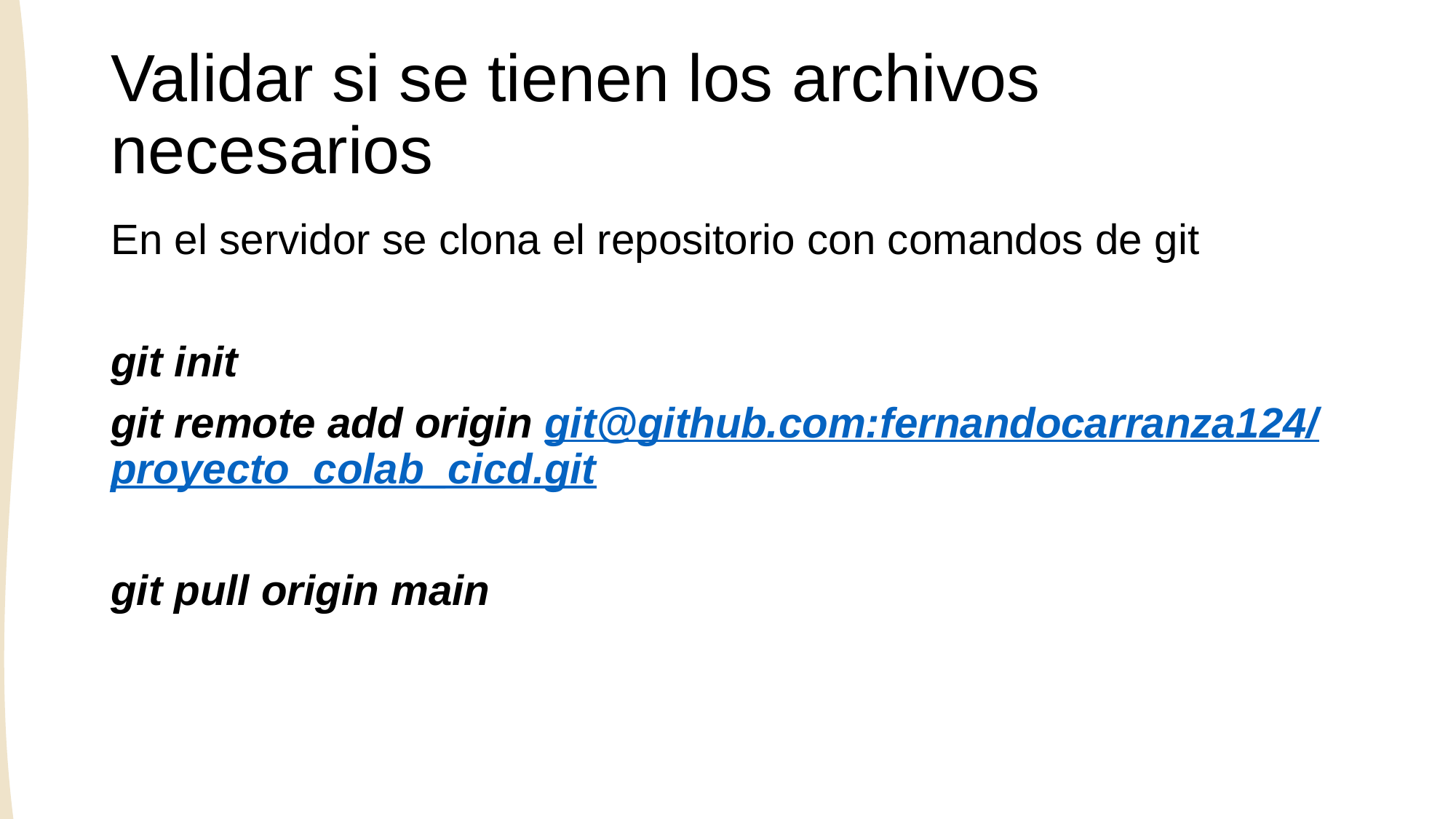

# Validar si se tienen los archivos necesarios
En el servidor se clona el repositorio con comandos de git

git init
git remote add origin git@github.com:fernandocarranza124/proyecto_colab_cicd.git

git pull origin main